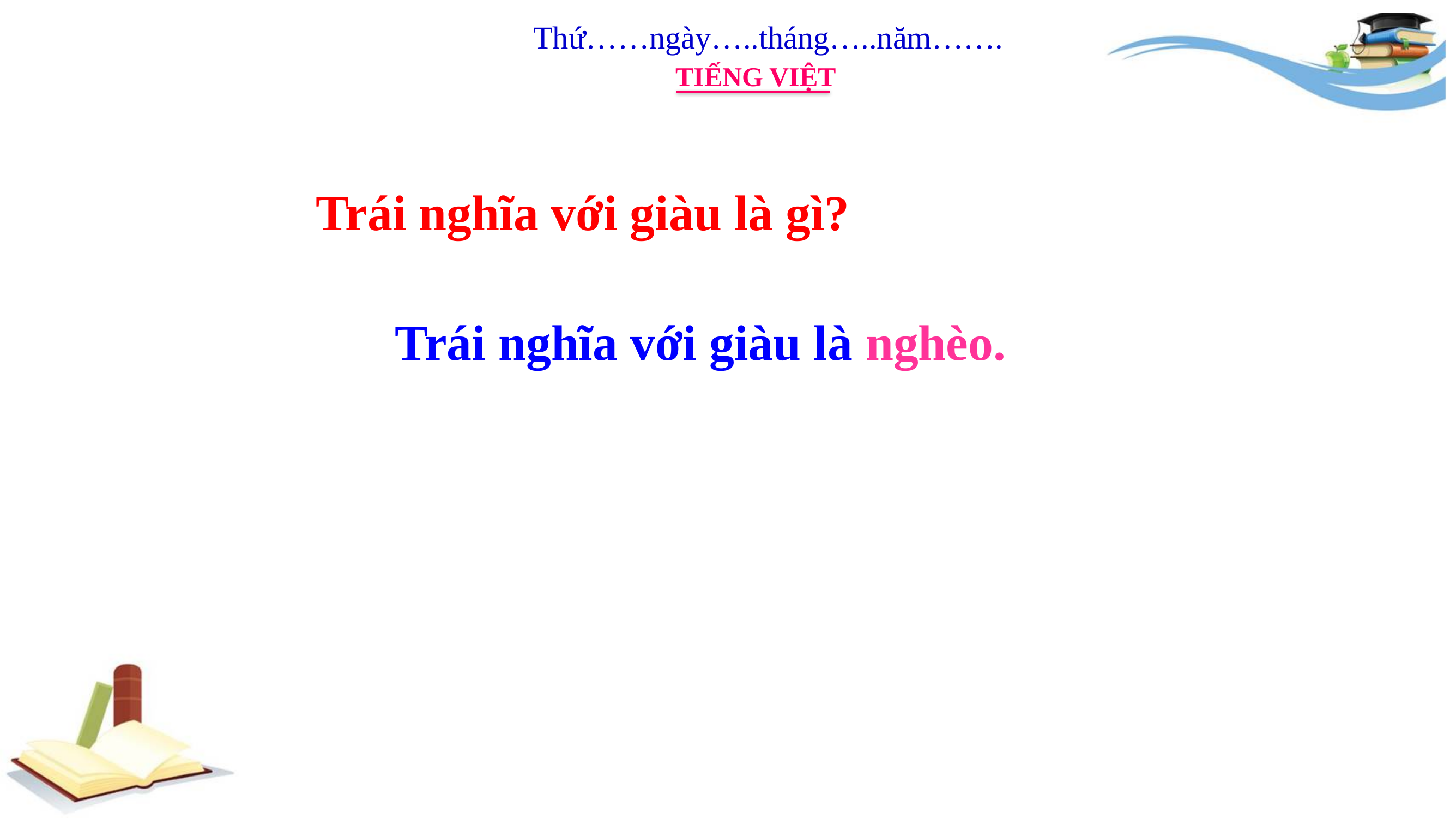

Thứ……ngày…..tháng…..năm…….
TIẾNG VIỆT
Trái nghĩa với giàu là gì?
Trái nghĩa với giàu là nghèo.